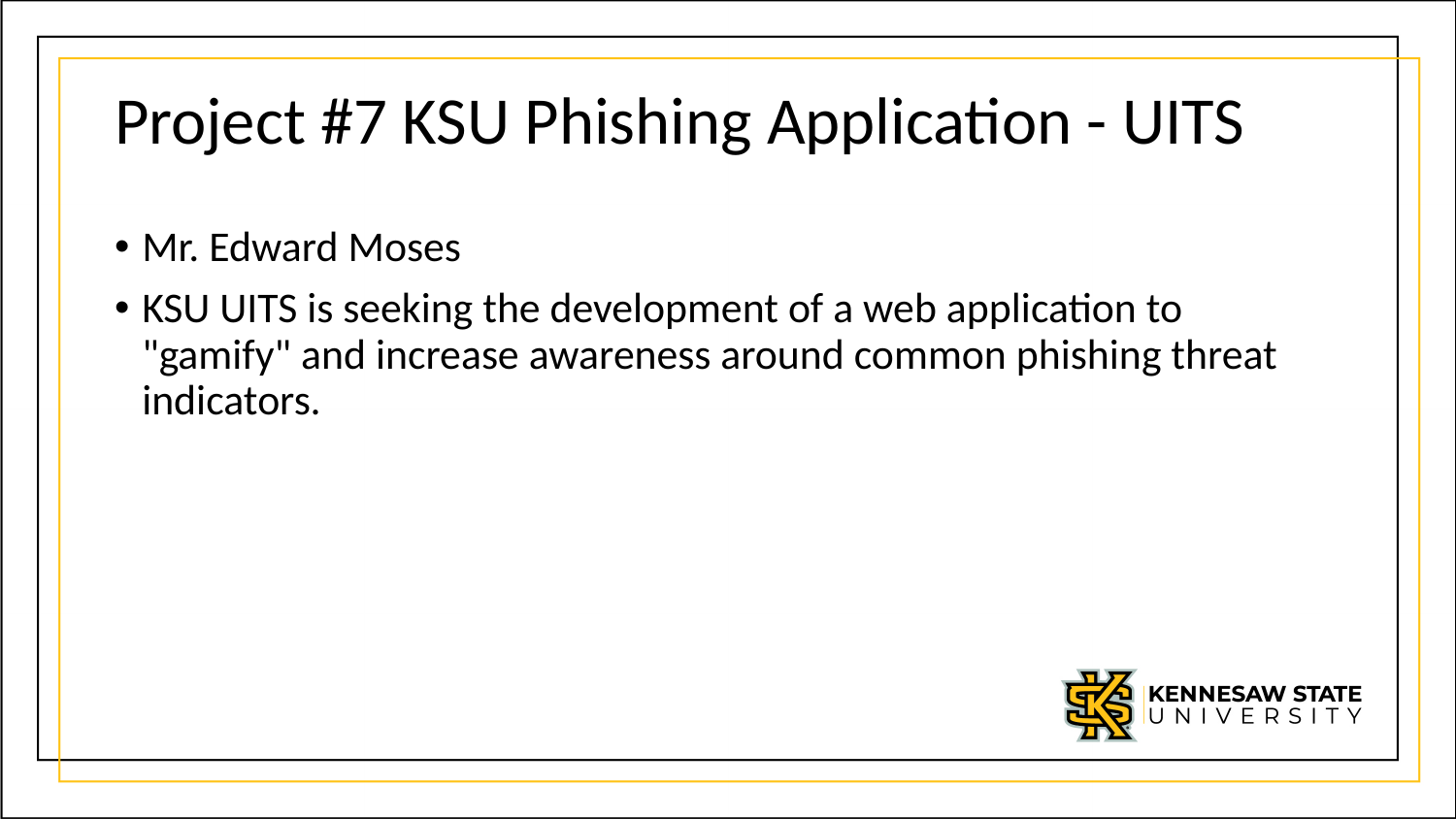

# Project #7 KSU Phishing Application - UITS
Mr. Edward Moses
KSU UITS is seeking the development of a web application to "gamify" and increase awareness around common phishing threat indicators.